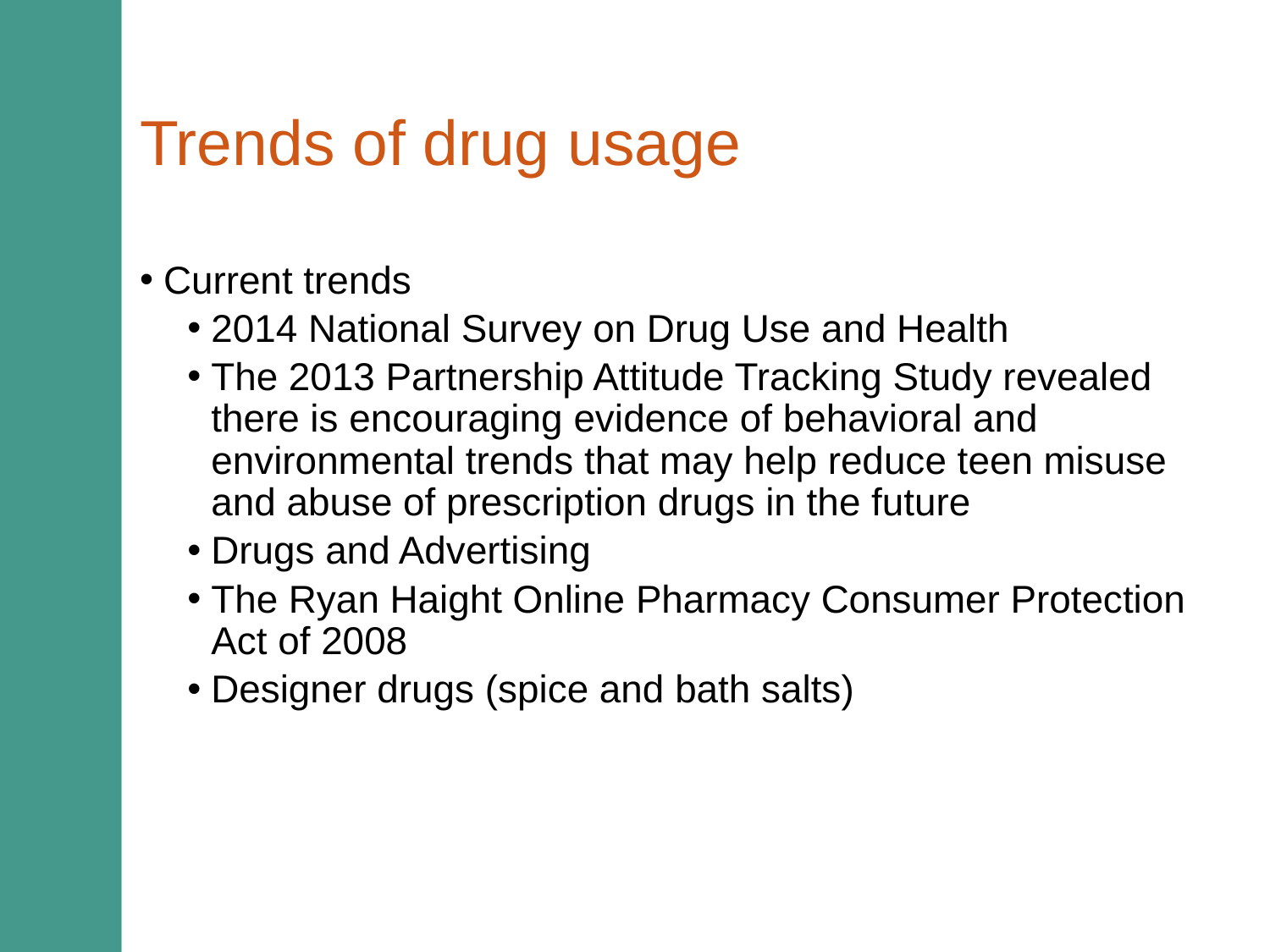

# Trends of drug usage
Current trends
2014 National Survey on Drug Use and Health
The 2013 Partnership Attitude Tracking Study revealed there is encouraging evidence of behavioral and environmental trends that may help reduce teen misuse and abuse of prescription drugs in the future
Drugs and Advertising
The Ryan Haight Online Pharmacy Consumer Protection Act of 2008
Designer drugs (spice and bath salts)